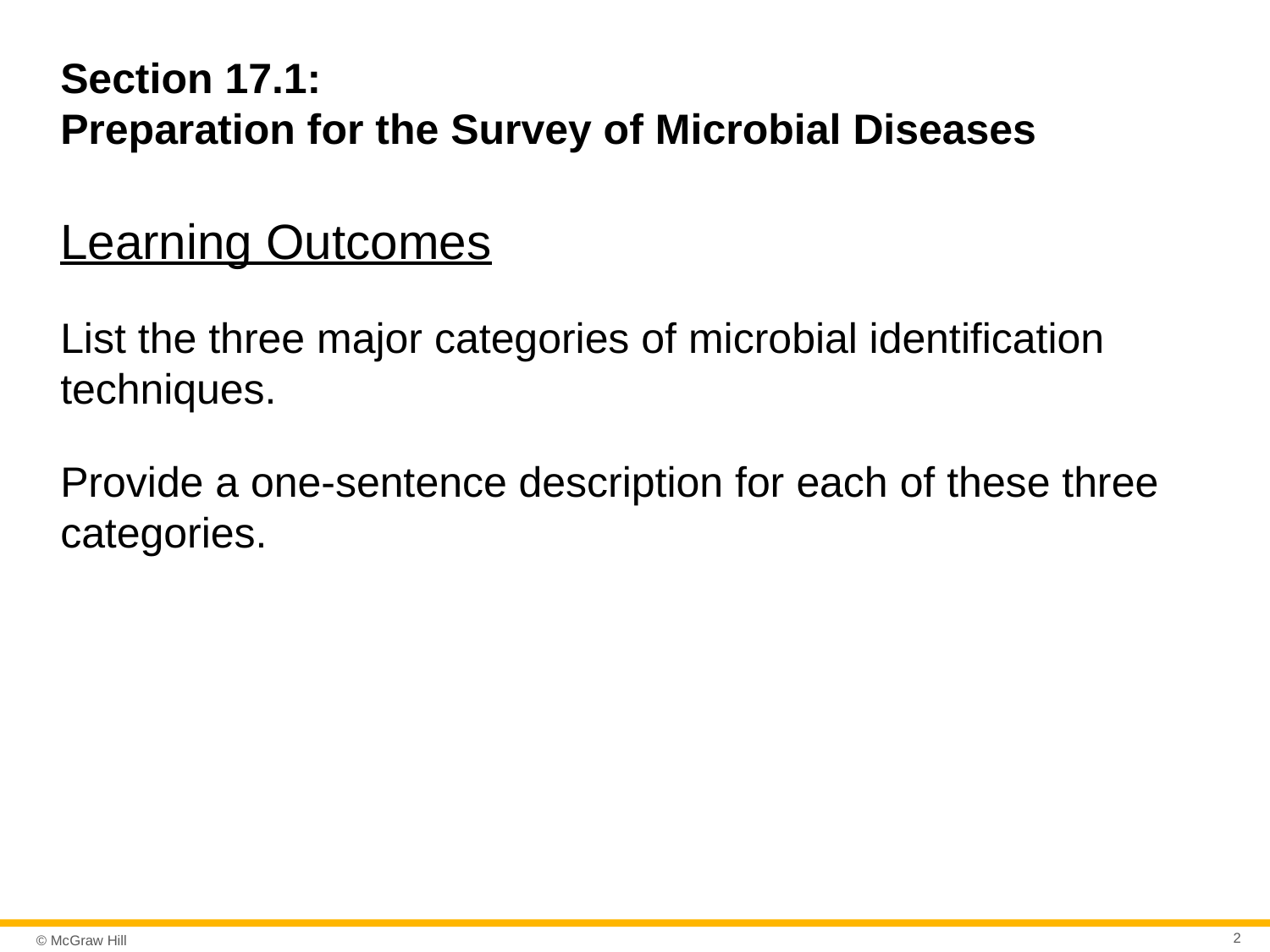

# Section 17.1: Preparation for the Survey of Microbial Diseases
Learning Outcomes
List the three major categories of microbial identification techniques.
Provide a one-sentence description for each of these three categories.